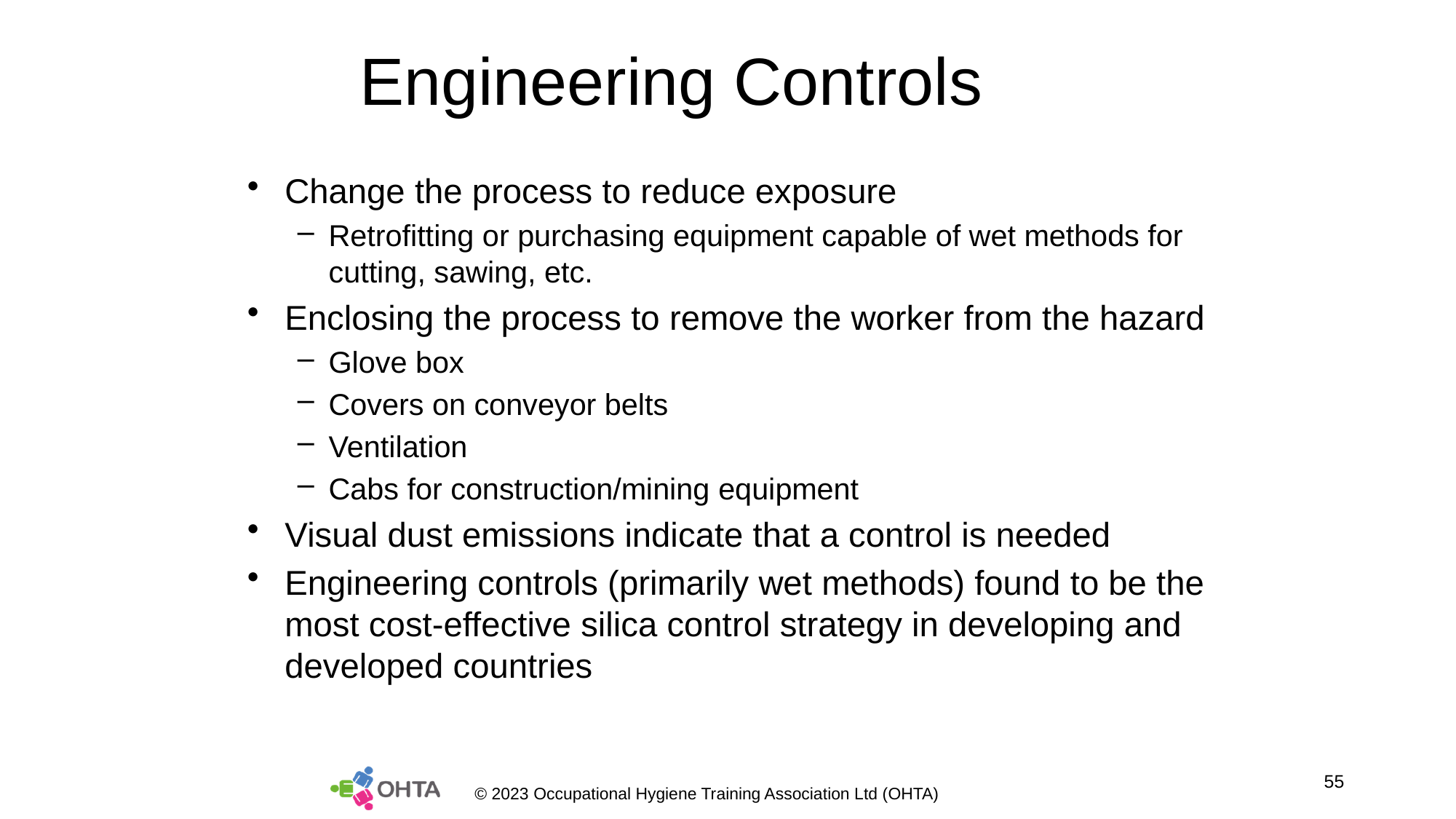

# Engineering Controls
Change the process to reduce exposure
Retrofitting or purchasing equipment capable of wet methods for cutting, sawing, etc.
Enclosing the process to remove the worker from the hazard
Glove box
Covers on conveyor belts
Ventilation
Cabs for construction/mining equipment
Visual dust emissions indicate that a control is needed
Engineering controls (primarily wet methods) found to be the most cost-effective silica control strategy in developing and developed countries

55